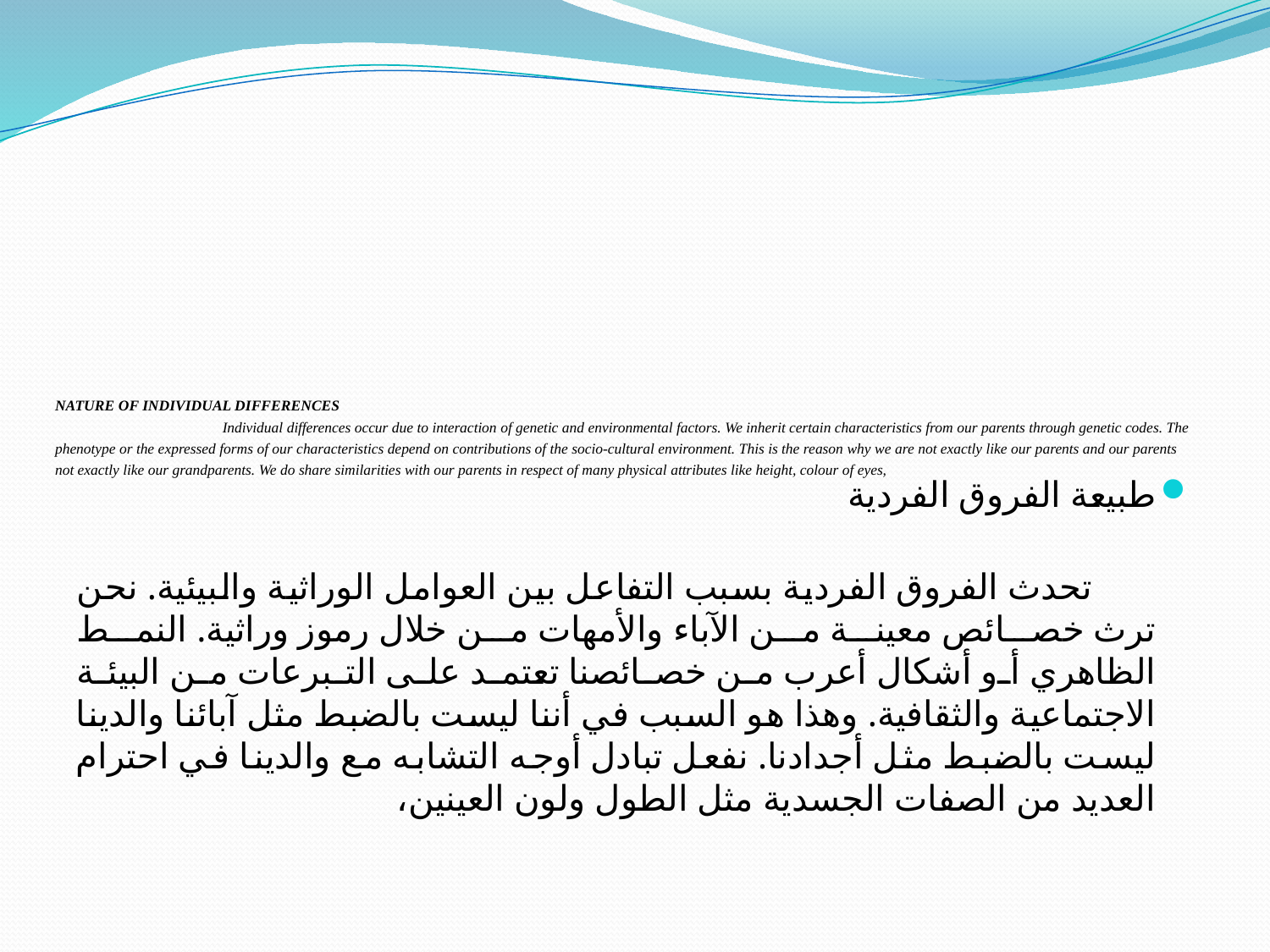

# NATURE OF INDIVIDUAL DIFFERENCES Individual differences occur due to interaction of genetic and environmental factors. We inherit certain characteristics from our parents through genetic codes. The phenotype or the expressed forms of our characteristics depend on contributions of the socio-cultural environment. This is the reason why we are not exactly like our parents and our parents not exactly like our grandparents. We do share similarities with our parents in respect of many physical attributes like height, colour of eyes,
طبيعة الفروق الفردية
       تحدث الفروق الفردية بسبب التفاعل بين العوامل الوراثية والبيئية. نحن ترث خصائص معينة من الآباء والأمهات من خلال رموز وراثية. النمط الظاهري أو أشكال أعرب من خصائصنا تعتمد على التبرعات من البيئة الاجتماعية والثقافية. وهذا هو السبب في أننا ليست بالضبط مثل آبائنا والدينا ليست بالضبط مثل أجدادنا. نفعل تبادل أوجه التشابه مع والدينا في احترام العديد من الصفات الجسدية مثل الطول ولون العينين،